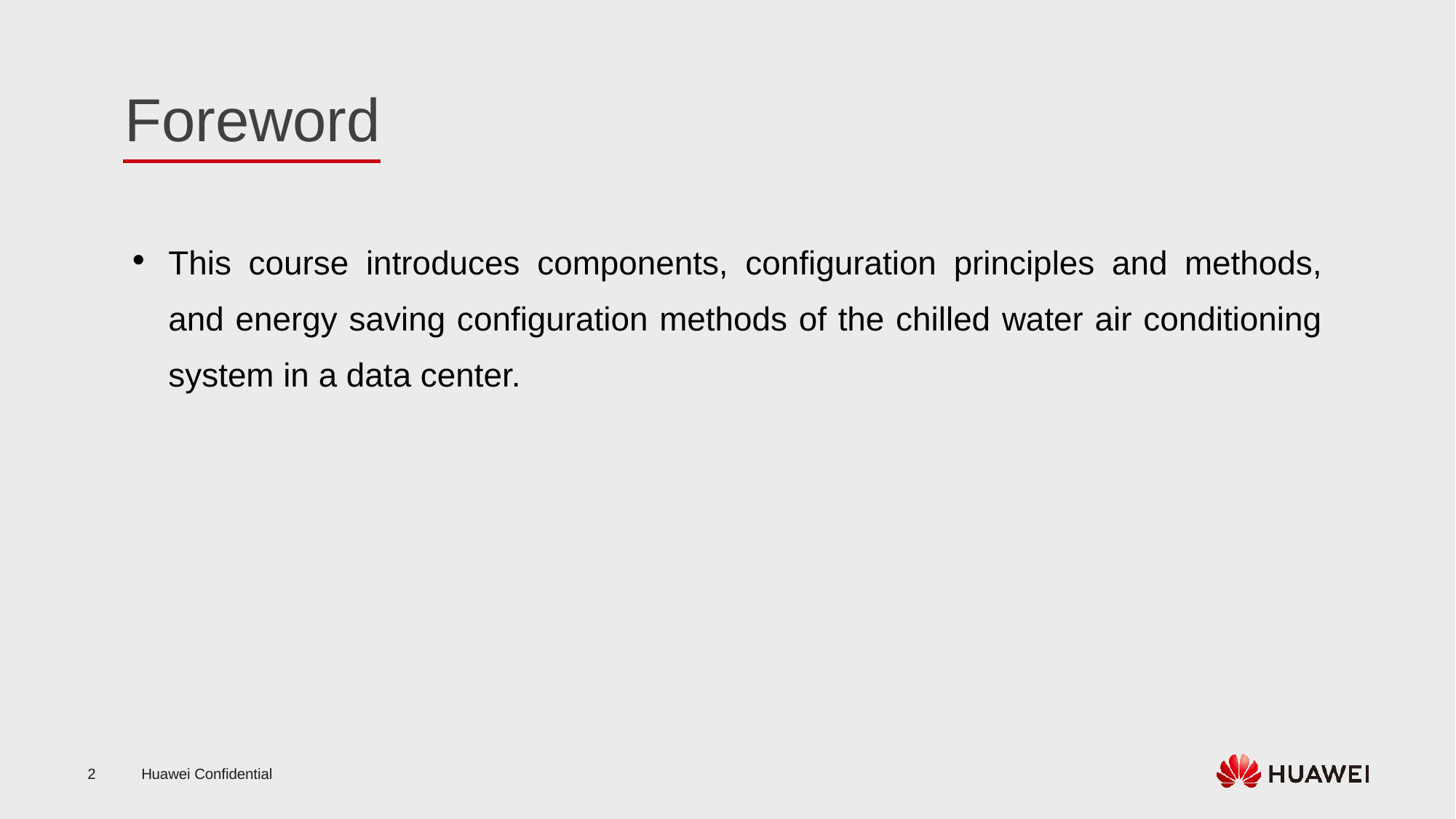

This course introduces components, configuration principles and methods, and energy saving configuration methods of the chilled water air conditioning system in a data center.